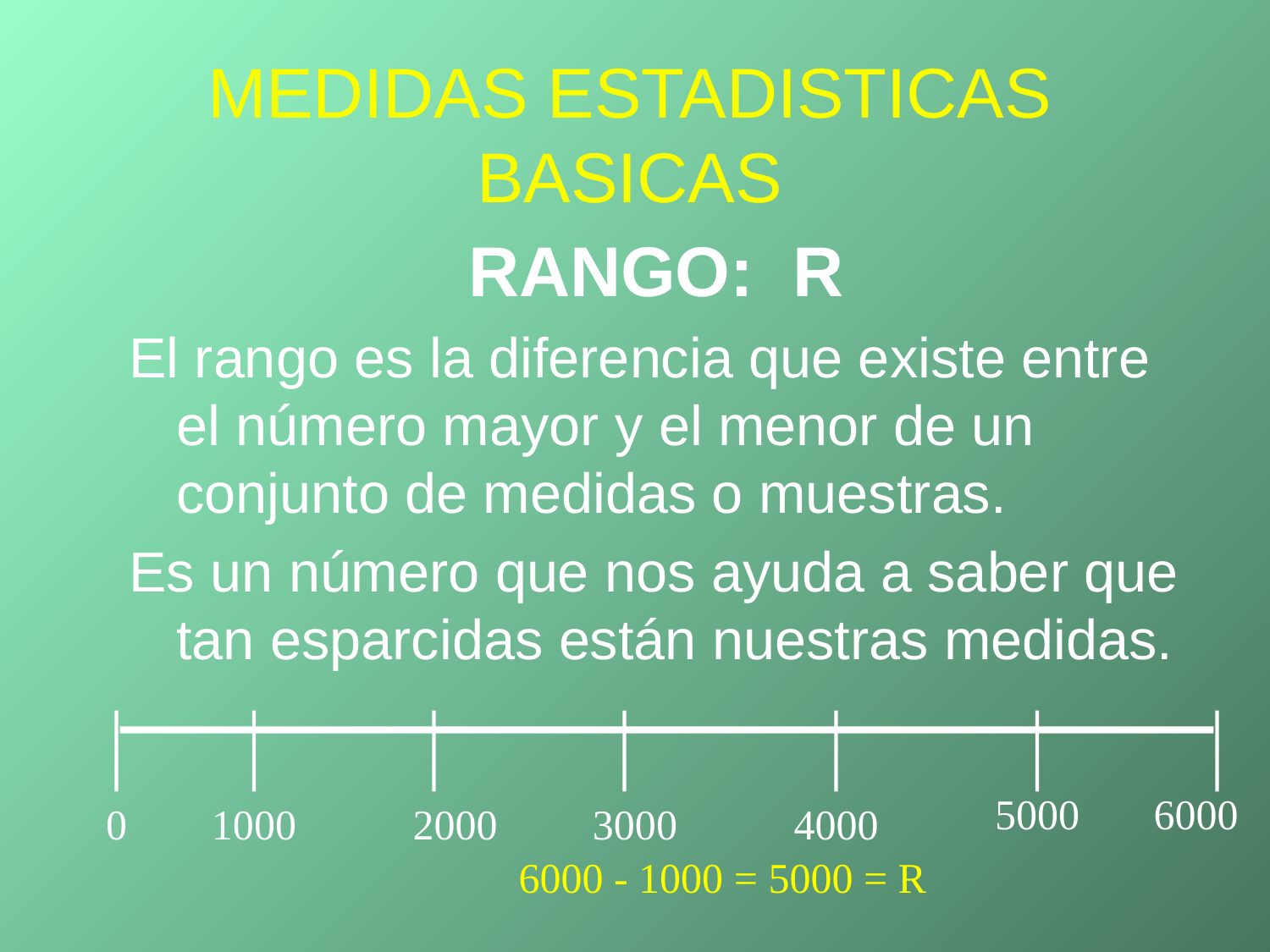

# MEDIDAS ESTADISTICAS BASICAS
RANGO:  R
El rango es la diferencia que existe entre el número mayor y el menor de un conjunto de medidas o muestras.
Es un número que nos ayuda a saber que tan esparcidas están nuestras medidas.

5000
6000
0
1000
2000
3000
4000
6000 - 1000 = 5000 = R